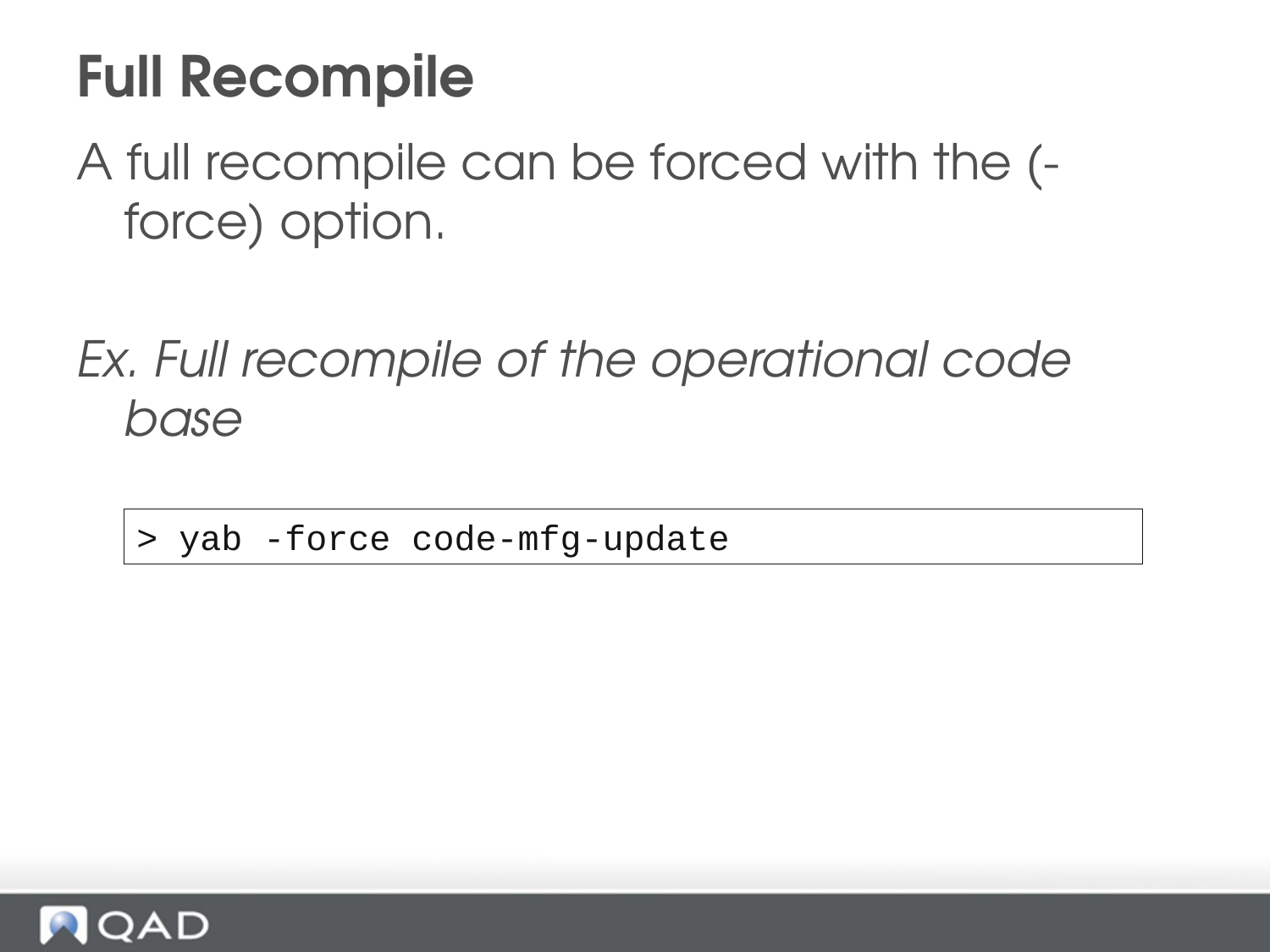

# Full Recompile
A full recompile can be forced with the (-force) option.

Ex. Full recompile of the operational code base
> yab -force code-mfg-update